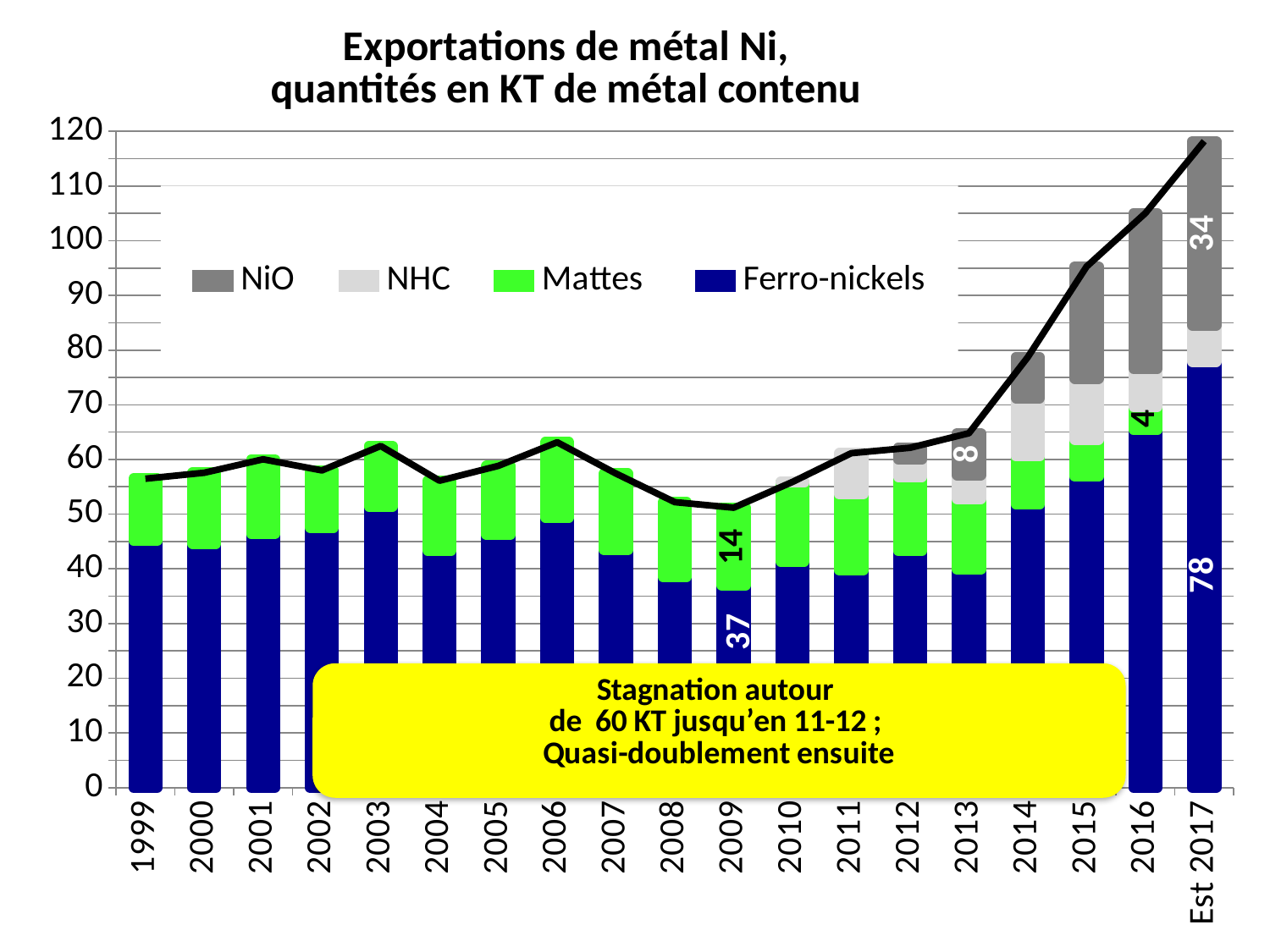

### Chart: Exportations de métal Ni,
quantités en KT de métal contenu

| Category | Ferro-nickels | Mattes  | NHC | NiO | Total |
|---|---|---|---|---|---|
| 1999 | 45.128 | 11.353 | 0.0 | 0.0 | 56.481 |
| 2000 | 44.618884 | 12.959853 | 0.0 | 0.0 | 57.578737 |
| 2001 | 46.382555 | 13.650127 | 0.0 | 0.0 | 60.032682 |
| 2002 | 47.556783 | 10.449859 | 0.0 | 0.0 | 58.006642 |
| 2003 | 51.41388399999999 | 11.064849 | 0.0 | 0.0 | 62.478733 |
| 2004 | 43.38877500000001 | 12.723627 | 0.0 | 0.0 | 56.11240200000001 |
| 2005 | 46.229454 | 12.606222 | 0.0 | 0.0 | 58.835676 |
| 2006 | 49.418983 | 13.729655 | 0.0 | 0.0 | 63.148638 |
| 2007 | 43.42632899999998 | 14.004762 | 0.0 | 0.0 | 57.431091 |
| 2008 | 38.548666 | 13.646193 | 0.0 | 0.0 | 52.194859 |
| 2009 | 36.98599 | 14.195517 | 0.0 | 0.0 | 51.181507 |
| 2010 | 41.381316 | 14.392734 | 0.118319 | 0.0 | 55.89236900000001 |
| 2011 | 39.710266 | 13.915635 | 7.533026 | 0.0 | 61.158927 |
| 2012 | 43.303086 | 13.545581 | 3.191192 | 2.11144 | 62.151299 |
| 2013 | 39.869408 | 12.916442 | 4.358379999999999 | 7.657909999999978 | 64.80213999999998 |
| 2014 | 51.786059 | 8.812454 | 10.659906 | 7.449458 | 78.707877 |
| 2015 | 56.889951 | 6.760978999999994 | 11.132424 | 20.49269 | 95.276044 |
| 2016 | 65.383245 | 4.286505 | 6.93339893 | 28.45682721 | 105.05997614 |
| Est 2017 | 77.84276529603449 | 0.0 | 6.68553269411874 | 33.67503205400542 | 118.2033300441589 |